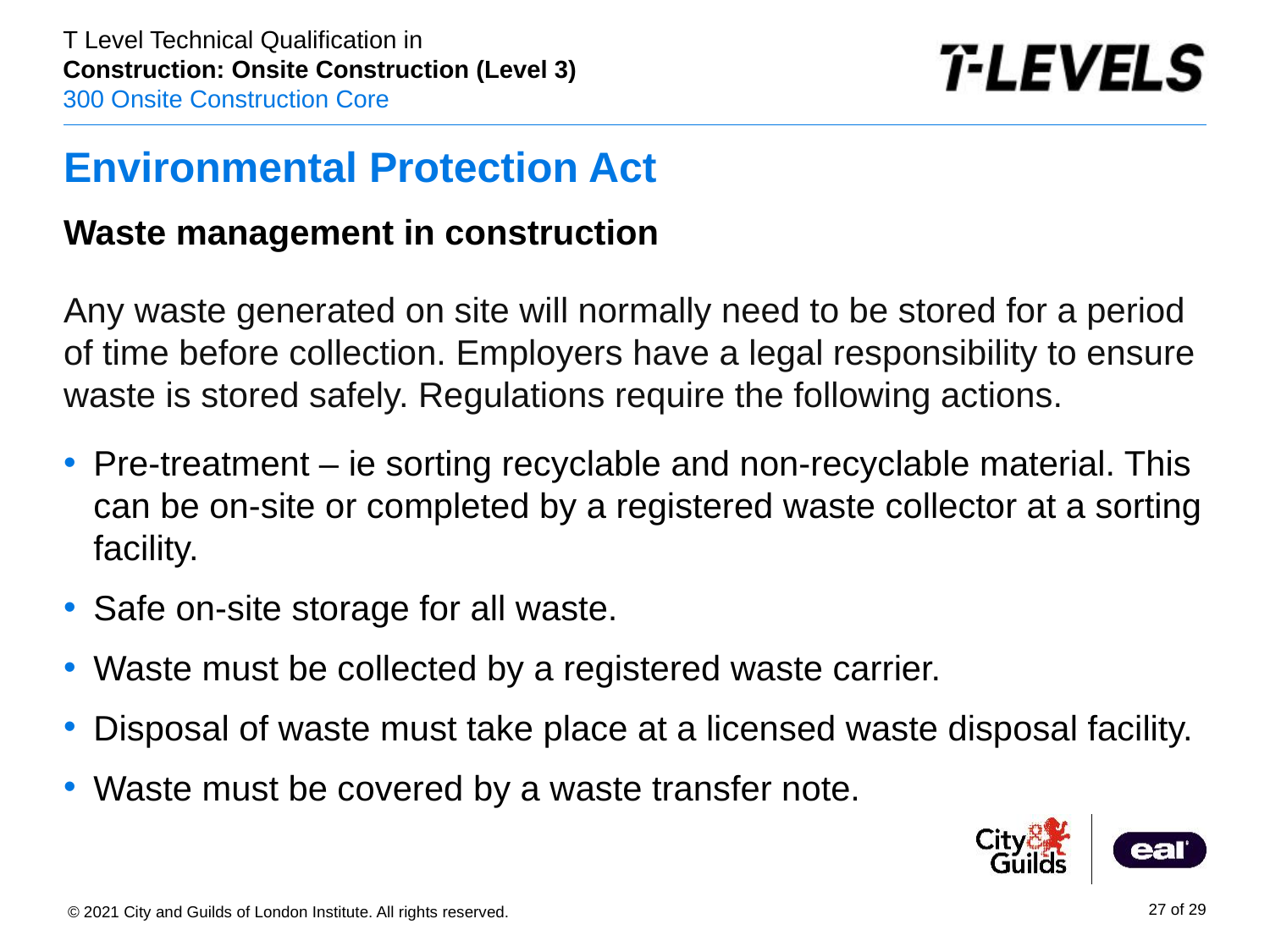

# Environmental Protection Act
Waste management in construction
Any waste generated on site will normally need to be stored for a period of time before collection. Employers have a legal responsibility to ensure waste is stored safely. Regulations require the following actions.
Pre-treatment – ie sorting recyclable and non-recyclable material. This can be on-site or completed by a registered waste collector at a sorting facility.
Safe on-site storage for all waste.
Waste must be collected by a registered waste carrier.
Disposal of waste must take place at a licensed waste disposal facility.
Waste must be covered by a waste transfer note.